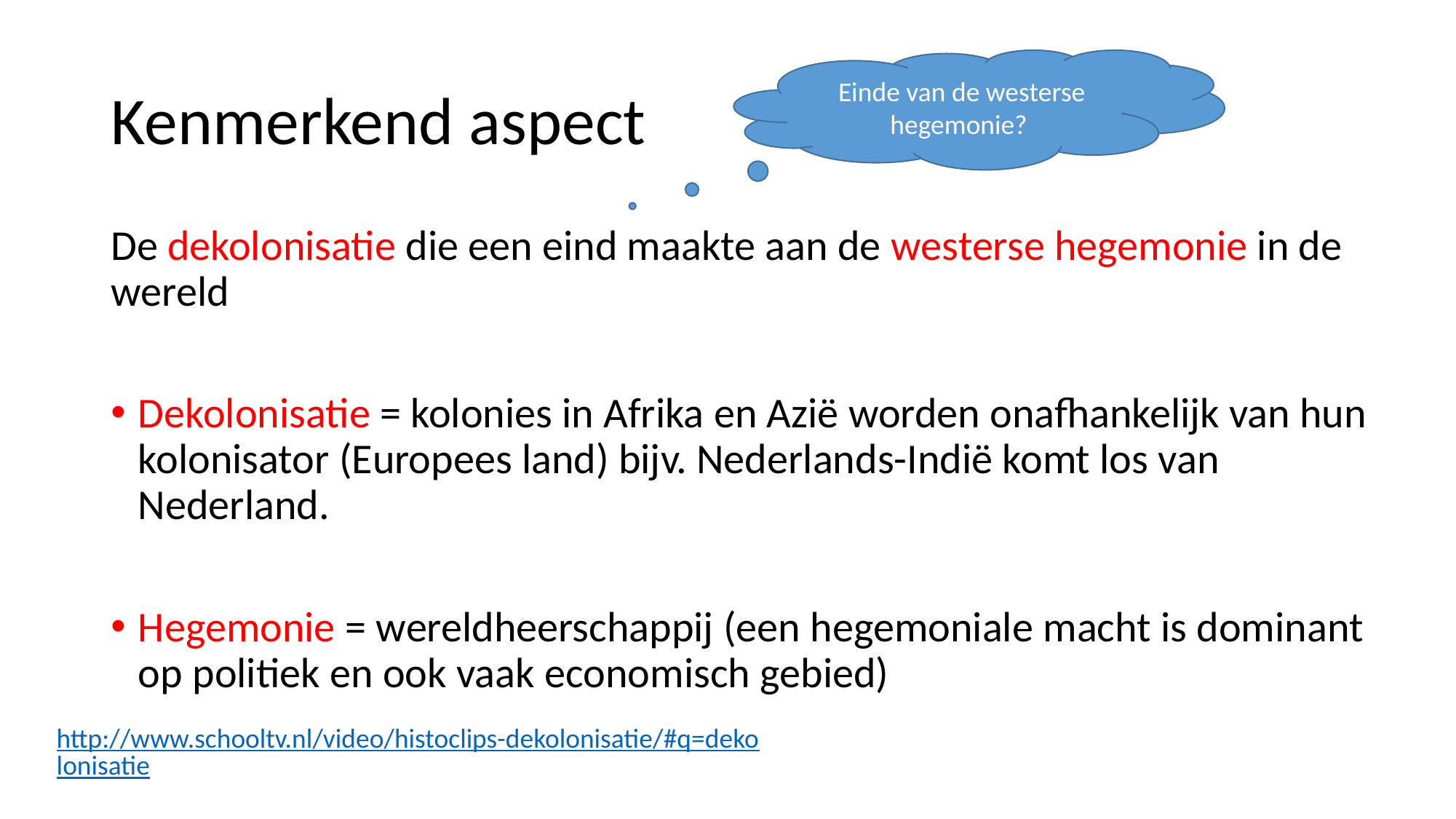

# Kenmerkend aspect
Einde van de westerse hegemonie?
De dekolonisatie die een eind maakte aan de westerse hegemonie in de wereld

Dekolonisatie = kolonies in Afrika en Azië worden onafhankelijk van hun kolonisator (Europees land) bijv. Nederlands-Indië komt los van Nederland.

Hegemonie = wereldheerschappij (een hegemoniale macht is dominant op politiek en ook vaak economisch gebied)
http://www.schooltv.nl/video/histoclips-dekolonisatie/#q=dekolonisatie